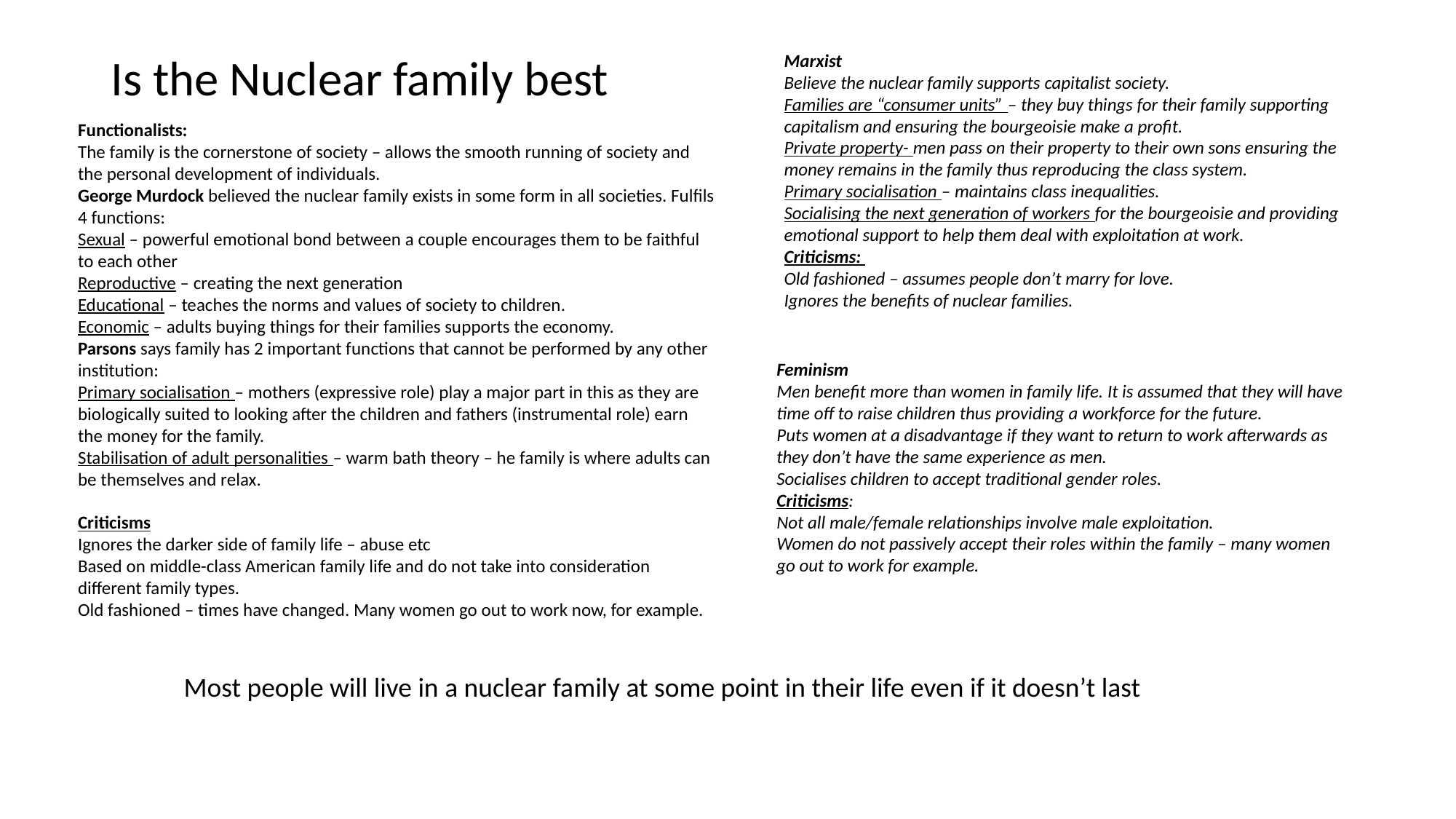

# Is the Nuclear family best
Marxist
Believe the nuclear family supports capitalist society.
Families are “consumer units” – they buy things for their family supporting capitalism and ensuring the bourgeoisie make a profit.
Private property- men pass on their property to their own sons ensuring the money remains in the family thus reproducing the class system.
Primary socialisation – maintains class inequalities.
Socialising the next generation of workers for the bourgeoisie and providing emotional support to help them deal with exploitation at work.
Criticisms:
Old fashioned – assumes people don’t marry for love.
Ignores the benefits of nuclear families.

Functionalists:
The family is the cornerstone of society – allows the smooth running of society and the personal development of individuals.
George Murdock believed the nuclear family exists in some form in all societies. Fulfils 4 functions:
Sexual – powerful emotional bond between a couple encourages them to be faithful to each other
Reproductive – creating the next generation
Educational – teaches the norms and values of society to children.
Economic – adults buying things for their families supports the economy.
Parsons says family has 2 important functions that cannot be performed by any other institution:
Primary socialisation – mothers (expressive role) play a major part in this as they are biologically suited to looking after the children and fathers (instrumental role) earn the money for the family.
Stabilisation of adult personalities – warm bath theory – he family is where adults can be themselves and relax.

Criticisms
Ignores the darker side of family life – abuse etc
Based on middle-class American family life and do not take into consideration different family types.
Old fashioned – times have changed. Many women go out to work now, for example.
Feminism
Men benefit more than women in family life. It is assumed that they will have time off to raise children thus providing a workforce for the future.
Puts women at a disadvantage if they want to return to work afterwards as they don’t have the same experience as men.
Socialises children to accept traditional gender roles.
Criticisms:
Not all male/female relationships involve male exploitation.
Women do not passively accept their roles within the family – many women go out to work for example.

Most people will live in a nuclear family at some point in their life even if it doesn’t last